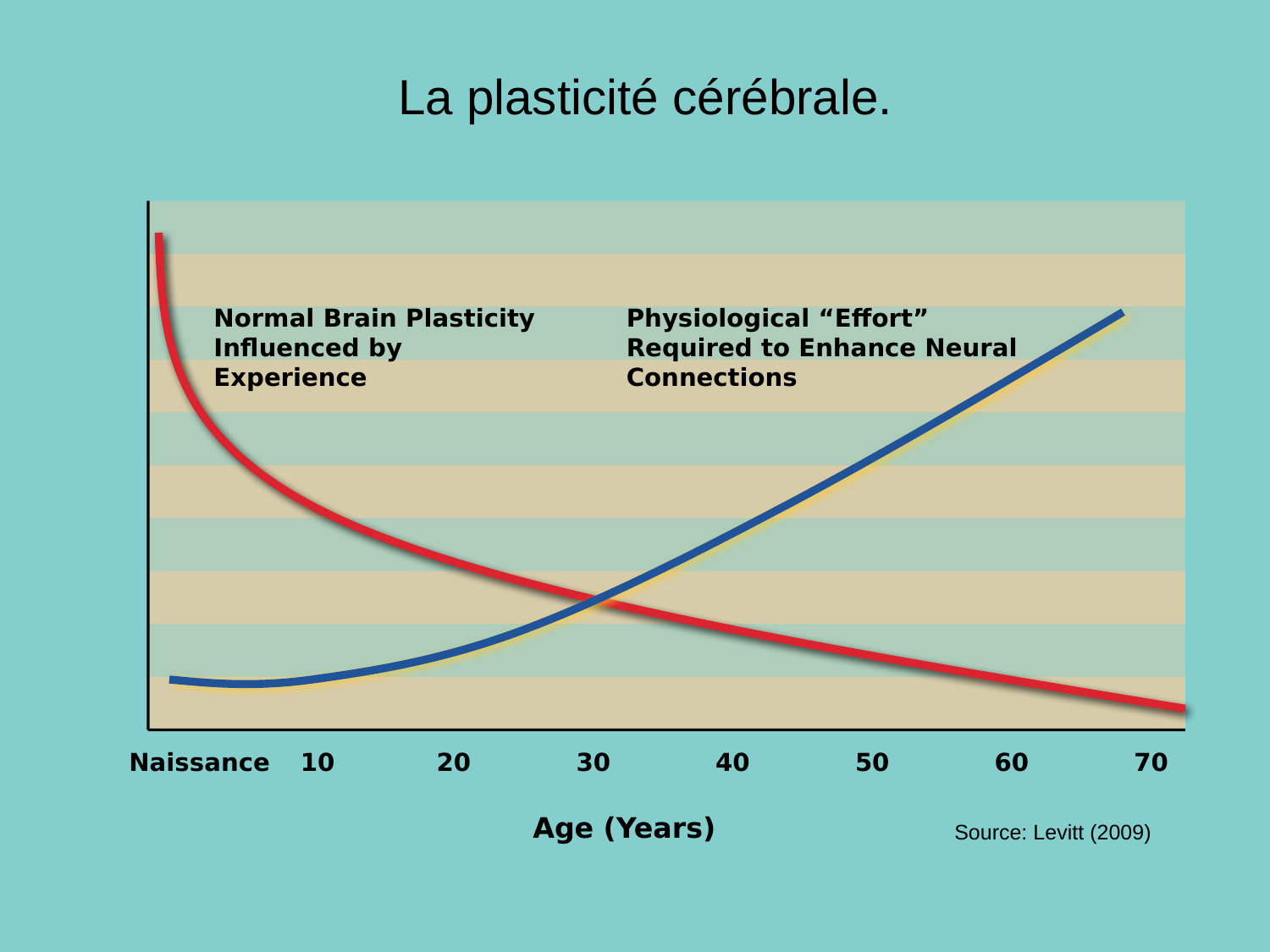

La plasticité cérébrale.

Normal Brain Plasticity Influenced by Experience
Physiological “Effort” Required to Enhance Neural Connections

Naissance
10
20
30
40
50
60
70
Age (Years)
Source: Levitt (2009)